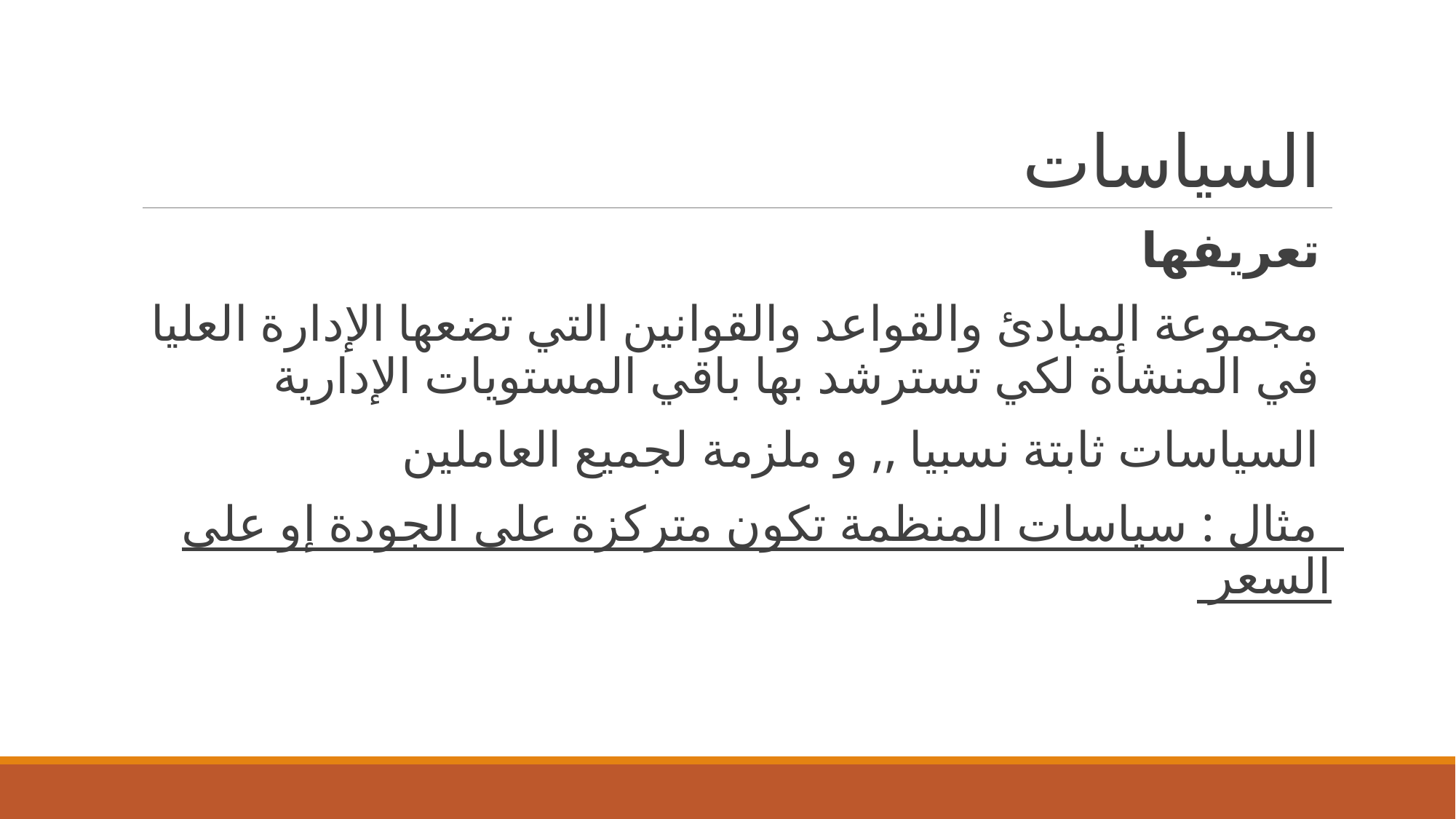

# السياسات
تعريفها
مجموعة المبادئ والقواعد والقوانين التي تضعها الإدارة العليا في المنشأة لكي تسترشد بها باقي المستويات الإدارية
السياسات ثابتة نسبيا ,, و ملزمة لجميع العاملين
 مثال : سياسات المنظمة تكون متركزة على الجودة إو على السعر